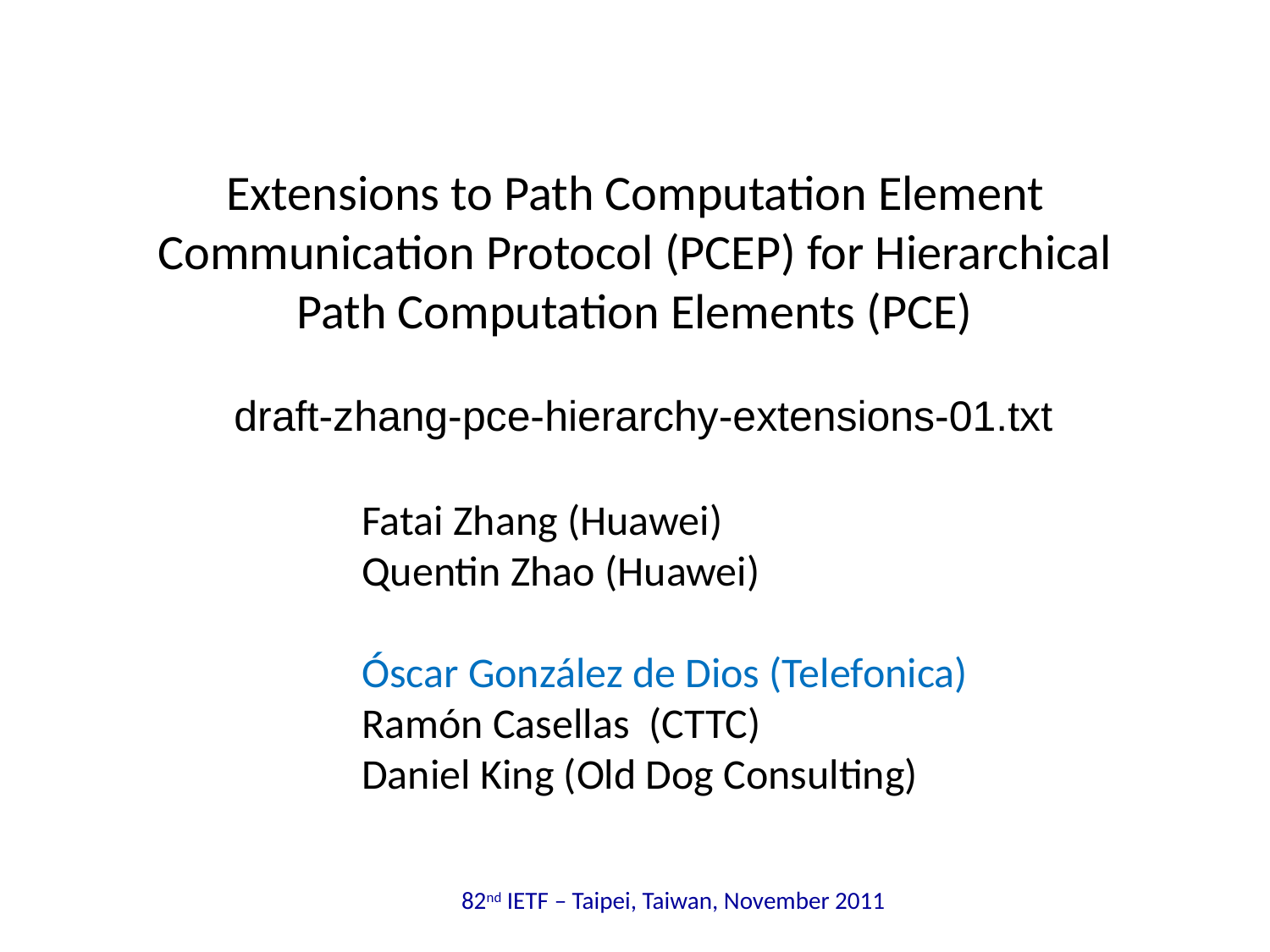

# Extensions to Path Computation Element Communication Protocol (PCEP) for Hierarchical Path Computation Elements (PCE)
draft-zhang-pce-hierarchy-extensions-01.txt
Fatai Zhang (Huawei)
Quentin Zhao (Huawei)
Óscar González de Dios (Telefonica)
Ramón Casellas  (CTTC)
Daniel King (Old Dog Consulting)